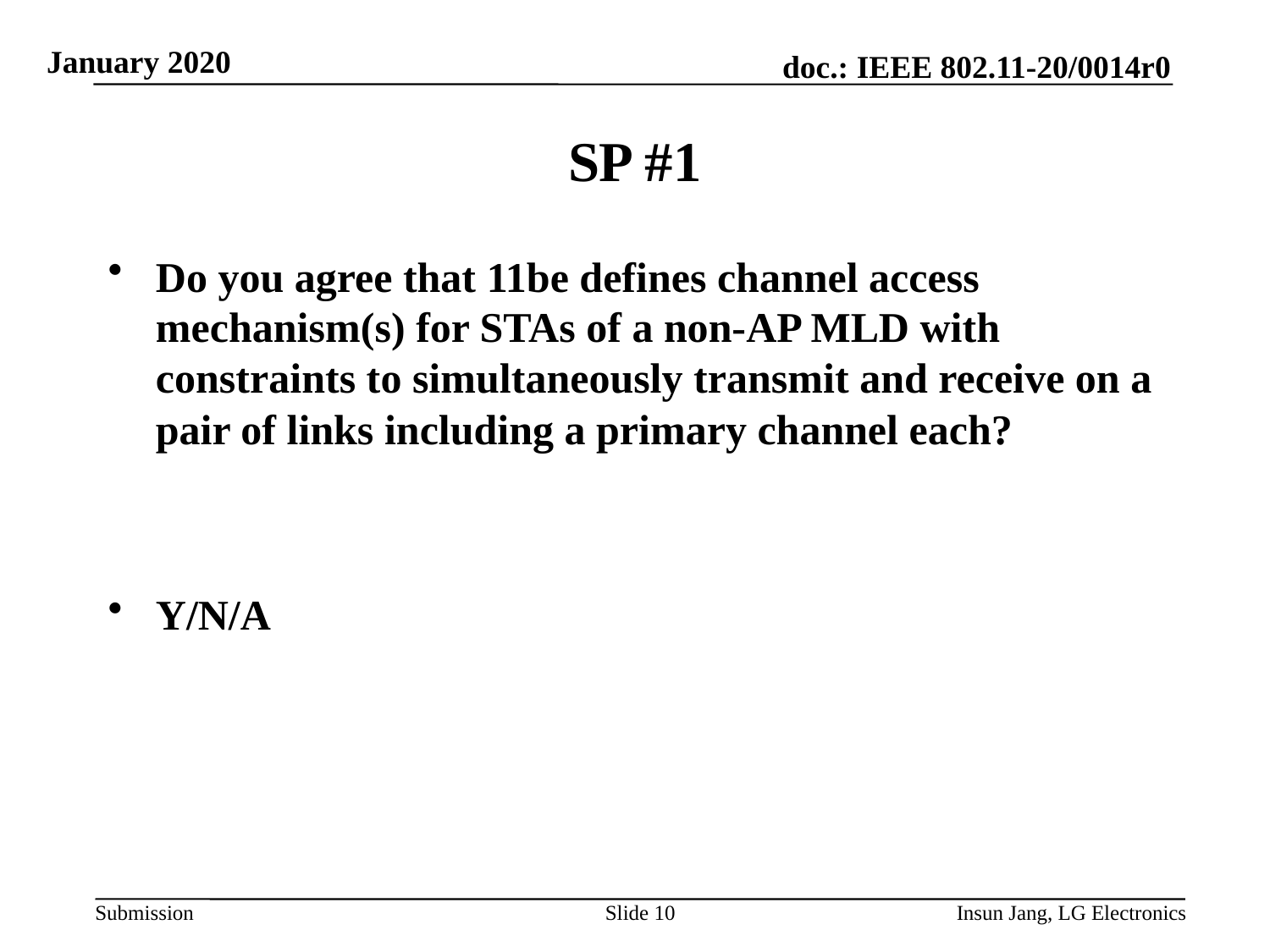

# SP #1
Do you agree that 11be defines channel access mechanism(s) for STAs of a non-AP MLD with constraints to simultaneously transmit and receive on a pair of links including a primary channel each?

Y/N/A
Slide 10
Insun Jang, LG Electronics